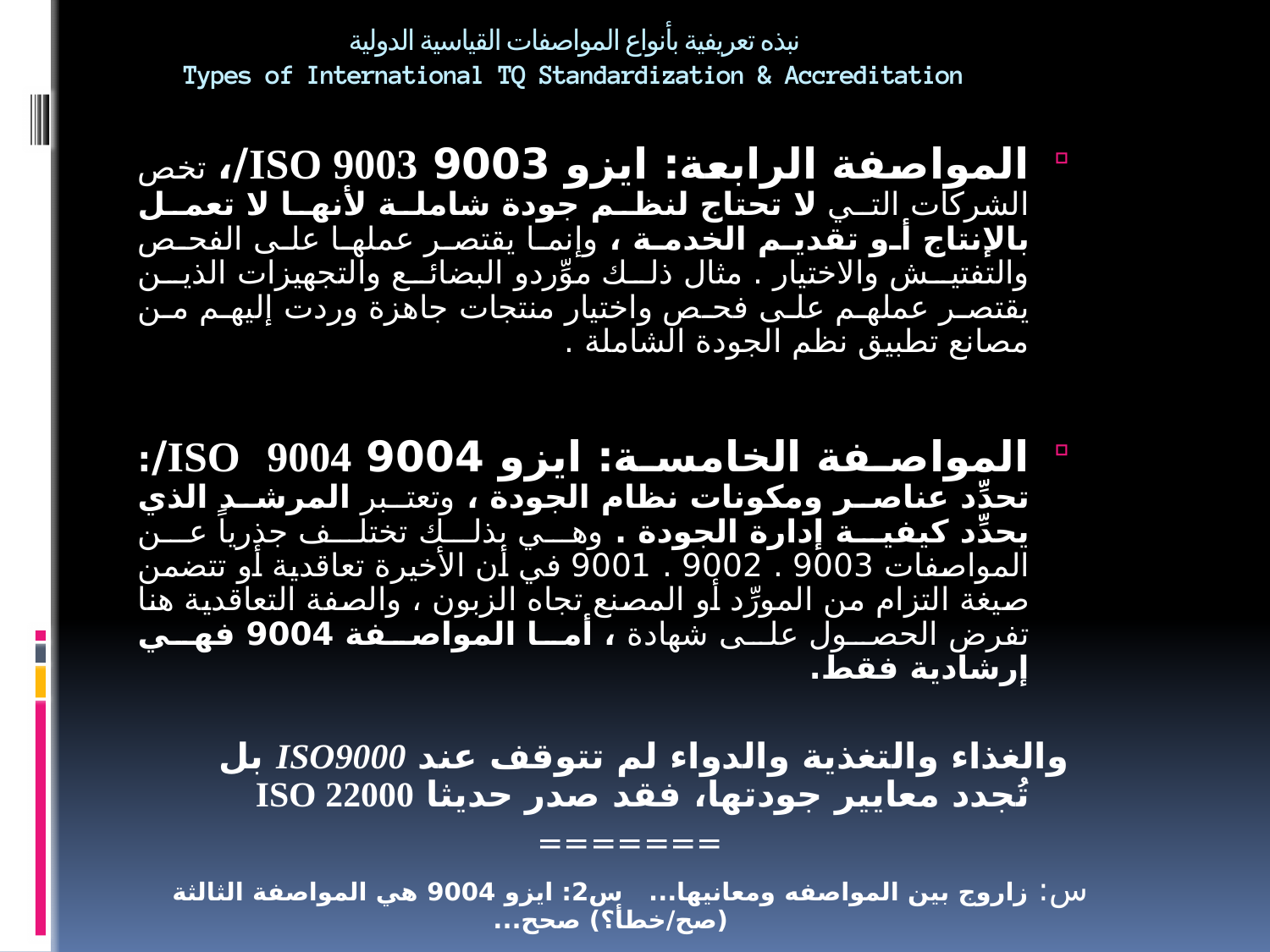

# نبذه تعريفية بأنواع المواصفات القياسية الدولية Types of International TQ Standardization & Accreditation
المواصفة الرابعة: ايزو 9003 ISO 9003/، تخص الشركات التي لا تحتاج لنظم جودة شاملة لأنها لا تعمل بالإنتاج أو تقديم الخدمة ، وإنما يقتصر عملها على الفحص والتفتيش والاختيار . مثال ذلك موِّردو البضائع والتجهيزات الذين يقتصر عملهم على فحص واختيار منتجات جاهزة وردت إليهم من مصانع تطبيق نظم الجودة الشاملة .

المواصفة الخامسة: ايزو 9004 ISO 9004/: تحدِّد عناصر ومكونات نظام الجودة ، وتعتبر المرشد الذي يحدِّد كيفية إدارة الجودة . وهي بذلك تختلف جذرياً عن المواصفات 9003 . 9002 . 9001 في أن الأخيرة تعاقدية أو تتضمن صيغة التزام من المورِّد أو المصنع تجاه الزبون ، والصفة التعاقدية هنا تفرض الحصول على شهادة ، أما المواصفة 9004 فهي إرشادية فقط.

والغذاء والتغذية والدواء لم تتوقف عند ISO9000 بل تُجدد معايير جودتها، فقد صدر حديثا ISO 22000
=======
س: زاروج بين المواصفه ومعانيها...   س2: ايزو 9004 هي المواصفة الثالثة (صح/خطأ؟) صحح...